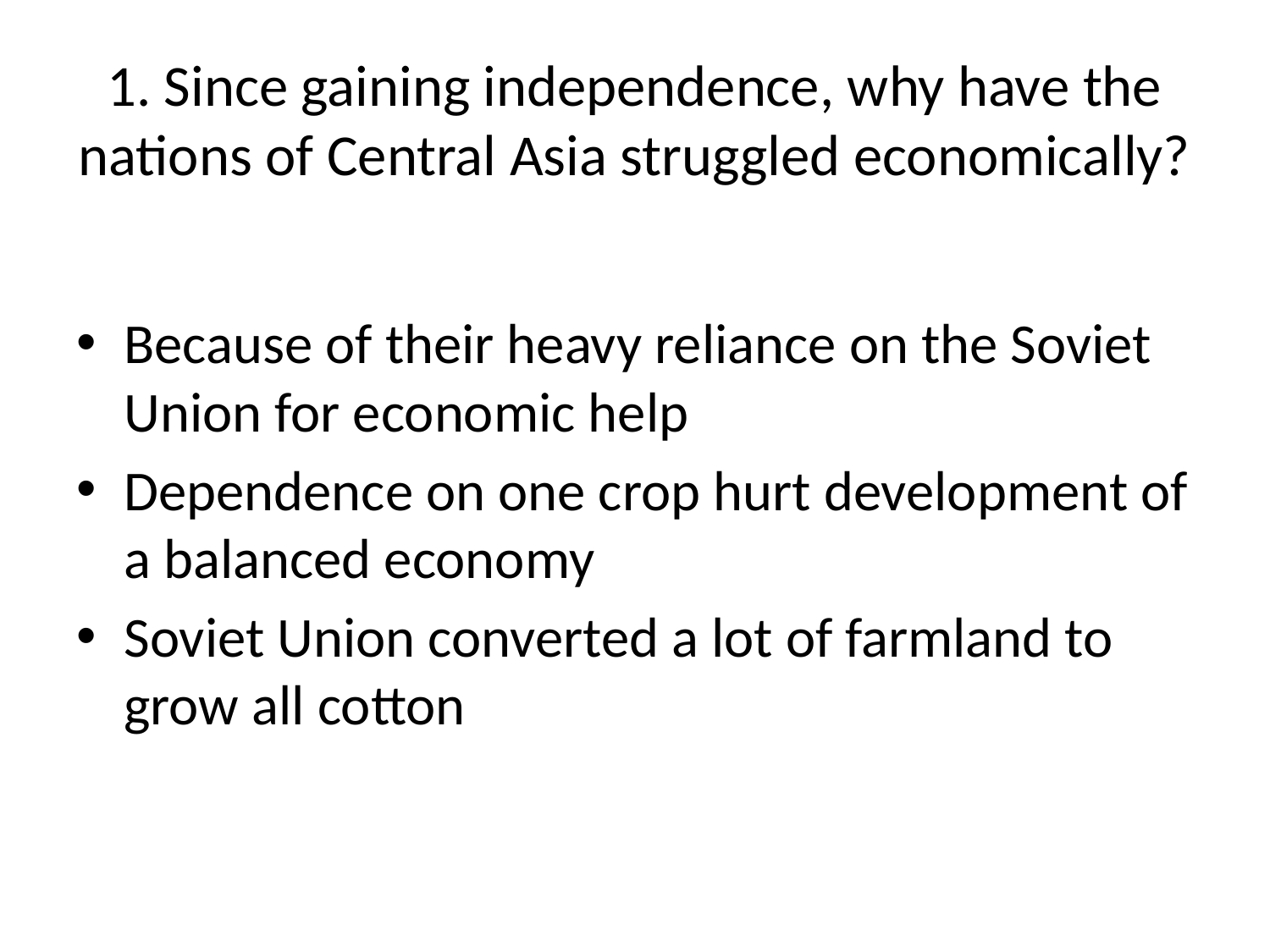

# 1. Since gaining independence, why have the nations of Central Asia struggled economically?

Because of their heavy reliance on the Soviet Union for economic help
Dependence on one crop hurt development of a balanced economy
Soviet Union converted a lot of farmland to grow all cotton